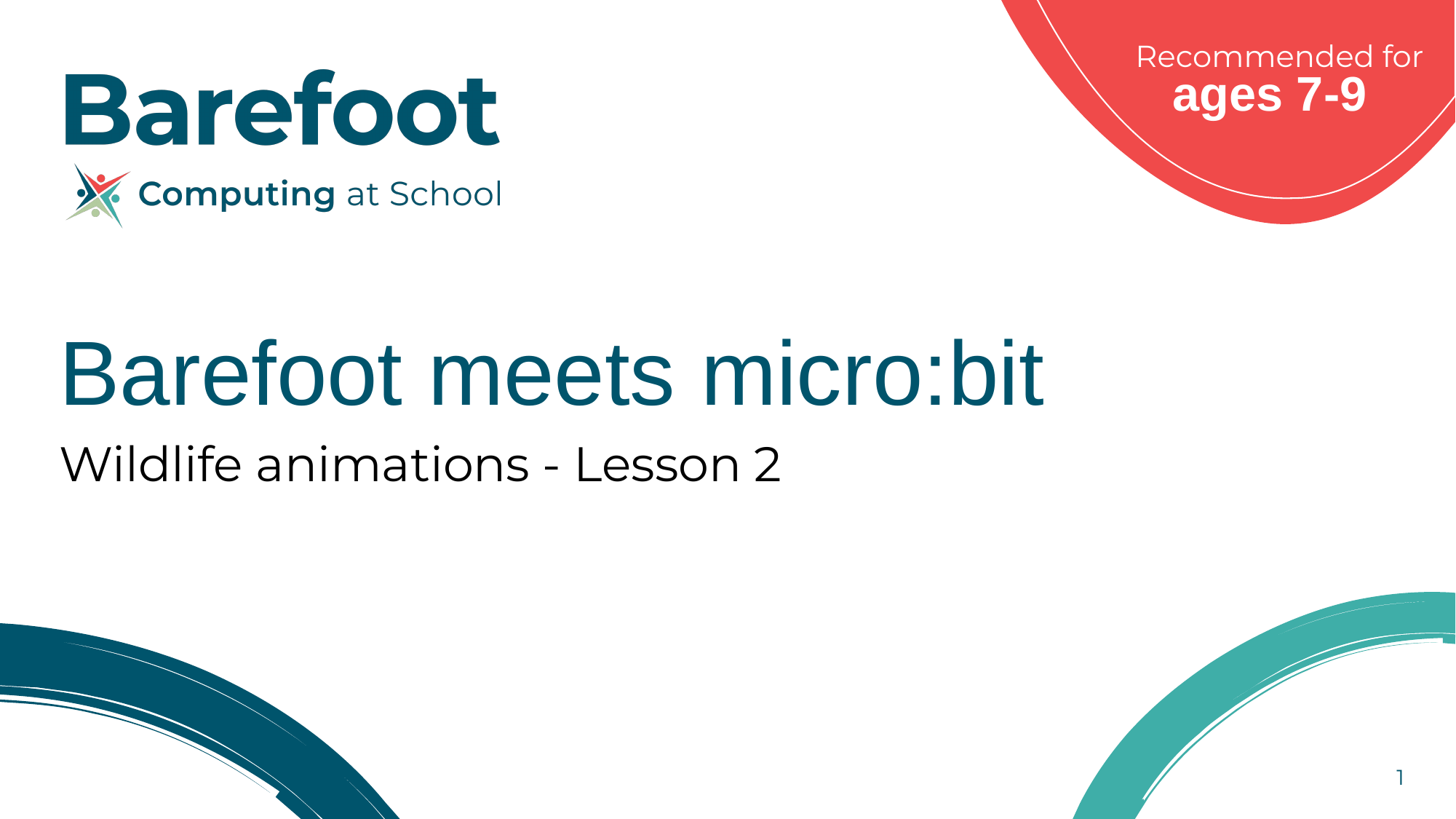

ages 7-9
Barefoot meets micro:bit
Wildlife animations - Lesson 2
1